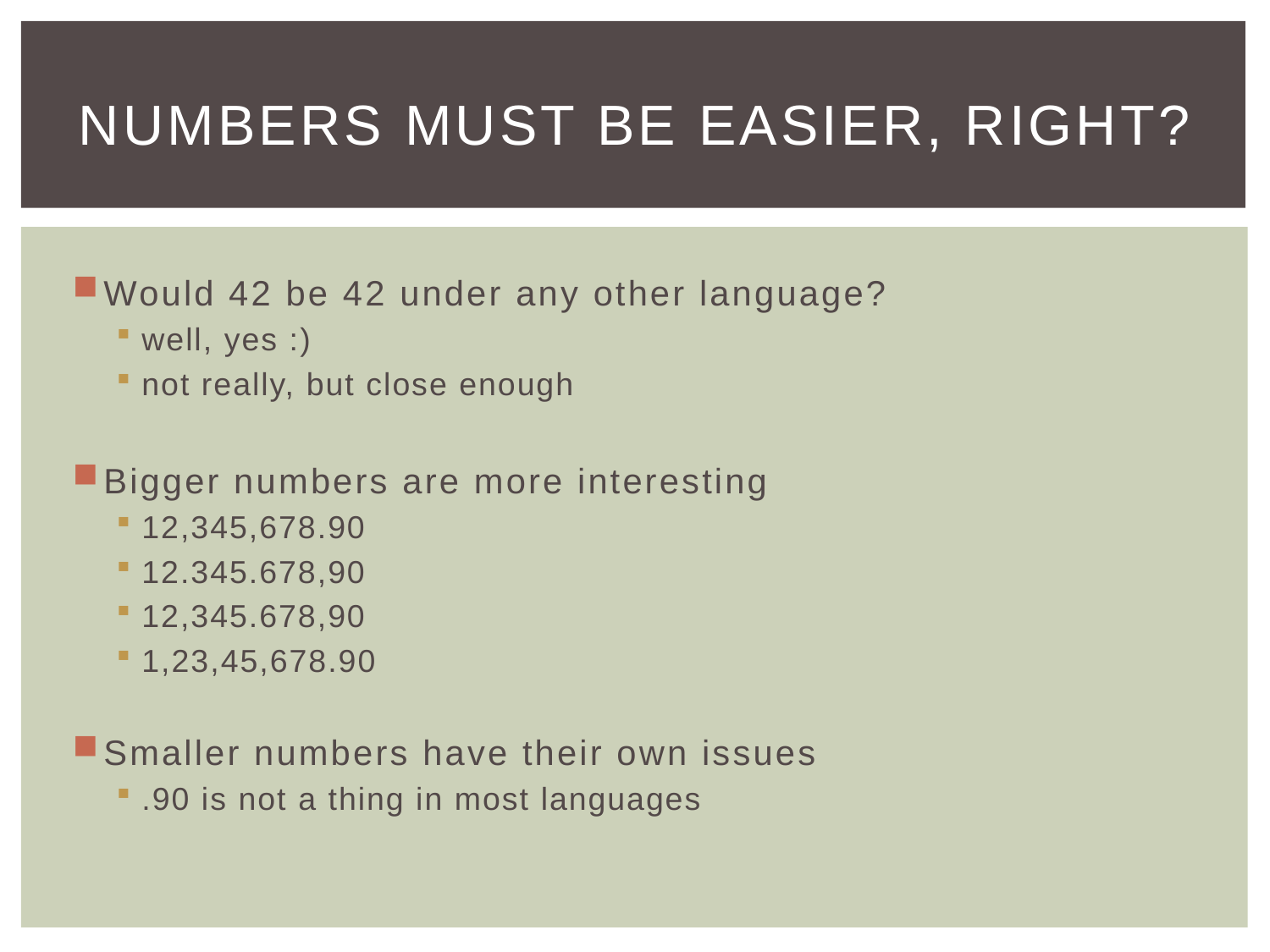

# Numbers Must Be Easier, Right?
Would 42 be 42 under any other language?
well, yes :)
not really, but close enough

Bigger numbers are more interesting
12,345,678.90
12.345.678,90
12,345.678,90
1,23,45,678.90

Smaller numbers have their own issues
.90 is not a thing in most languages